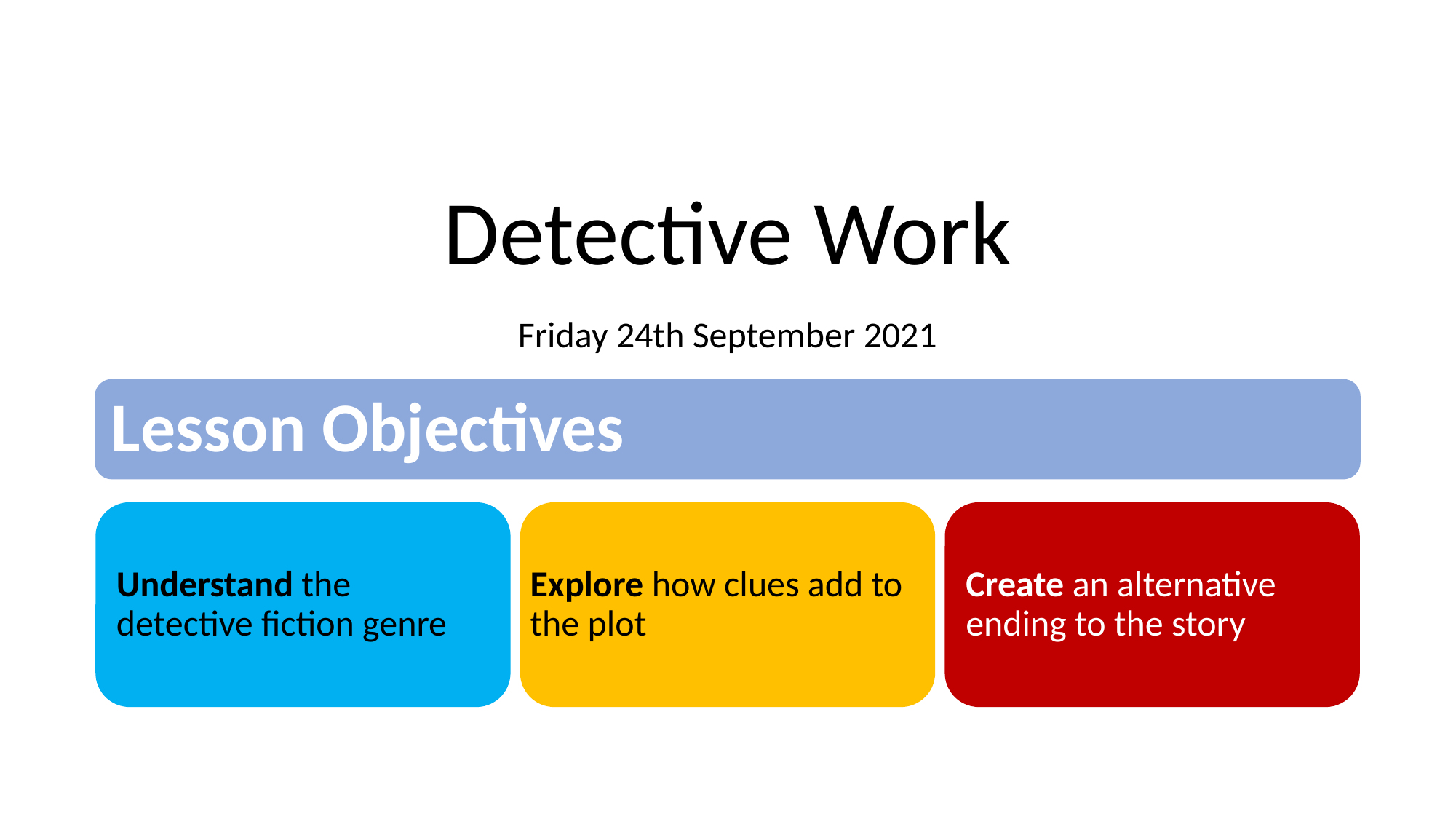

# Detective Work
Friday 24th September 2021
Lesson Objectives
Understand the detective fiction genre
Explore how clues add to the plot
Create an alternative ending to the story